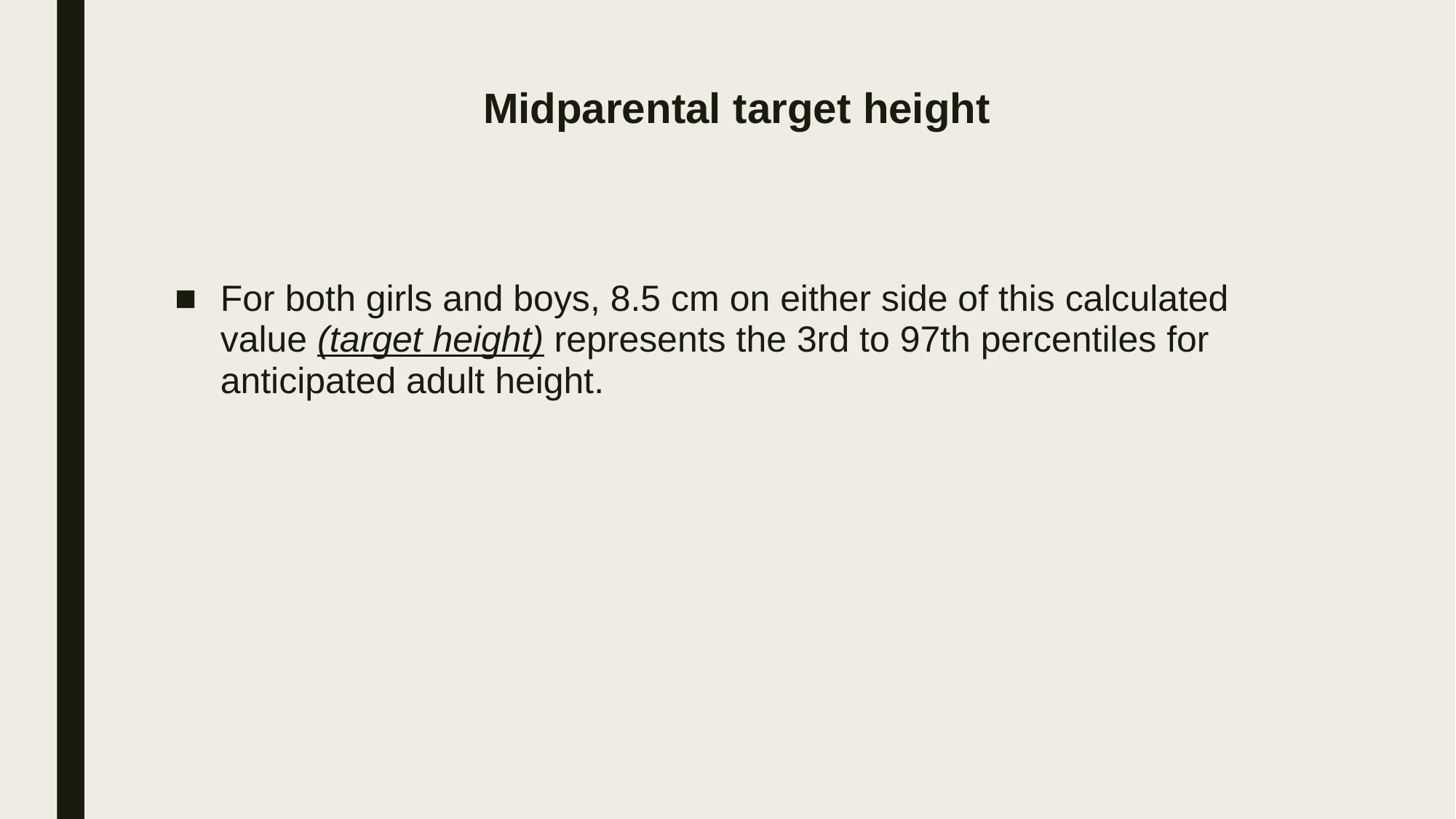

# Midparental target height
For both girls and boys, 8.5 cm on either side of this calculated value (target height) represents the 3rd to 97th percentiles for anticipated adult height.